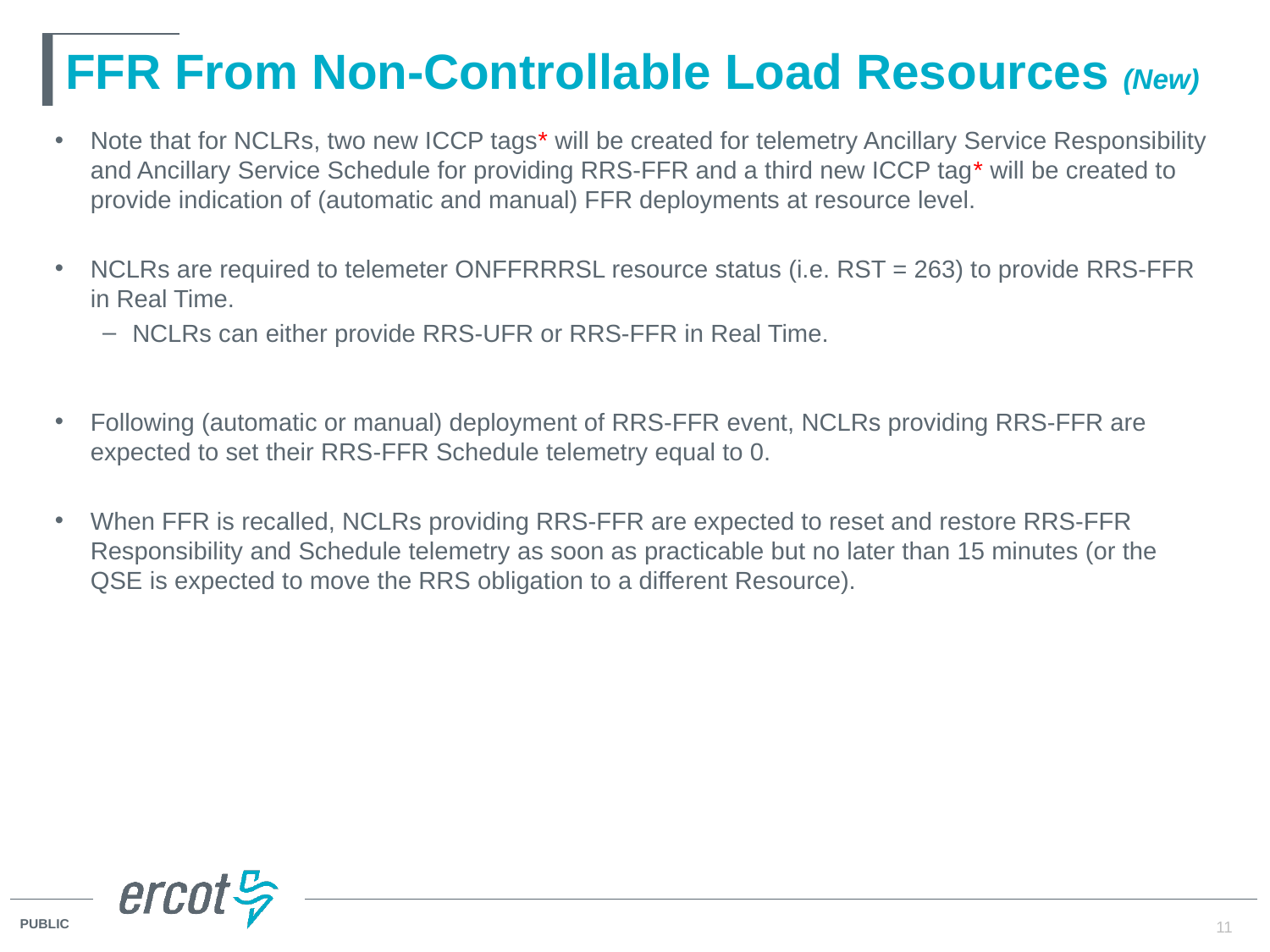

# FFR From Non-Controllable Load Resources (New)
Note that for NCLRs, two new ICCP tags* will be created for telemetry Ancillary Service Responsibility and Ancillary Service Schedule for providing RRS-FFR and a third new ICCP tag* will be created to provide indication of (automatic and manual) FFR deployments at resource level.

NCLRs are required to telemeter ONFFRRRSL resource status (i.e. RST = 263) to provide RRS-FFR in Real Time.
NCLRs can either provide RRS-UFR or RRS-FFR in Real Time.

Following (automatic or manual) deployment of RRS-FFR event, NCLRs providing RRS-FFR are expected to set their RRS-FFR Schedule telemetry equal to 0.

When FFR is recalled, NCLRs providing RRS-FFR are expected to reset and restore RRS-FFR Responsibility and Schedule telemetry as soon as practicable but no later than 15 minutes (or the QSE is expected to move the RRS obligation to a different Resource).

11